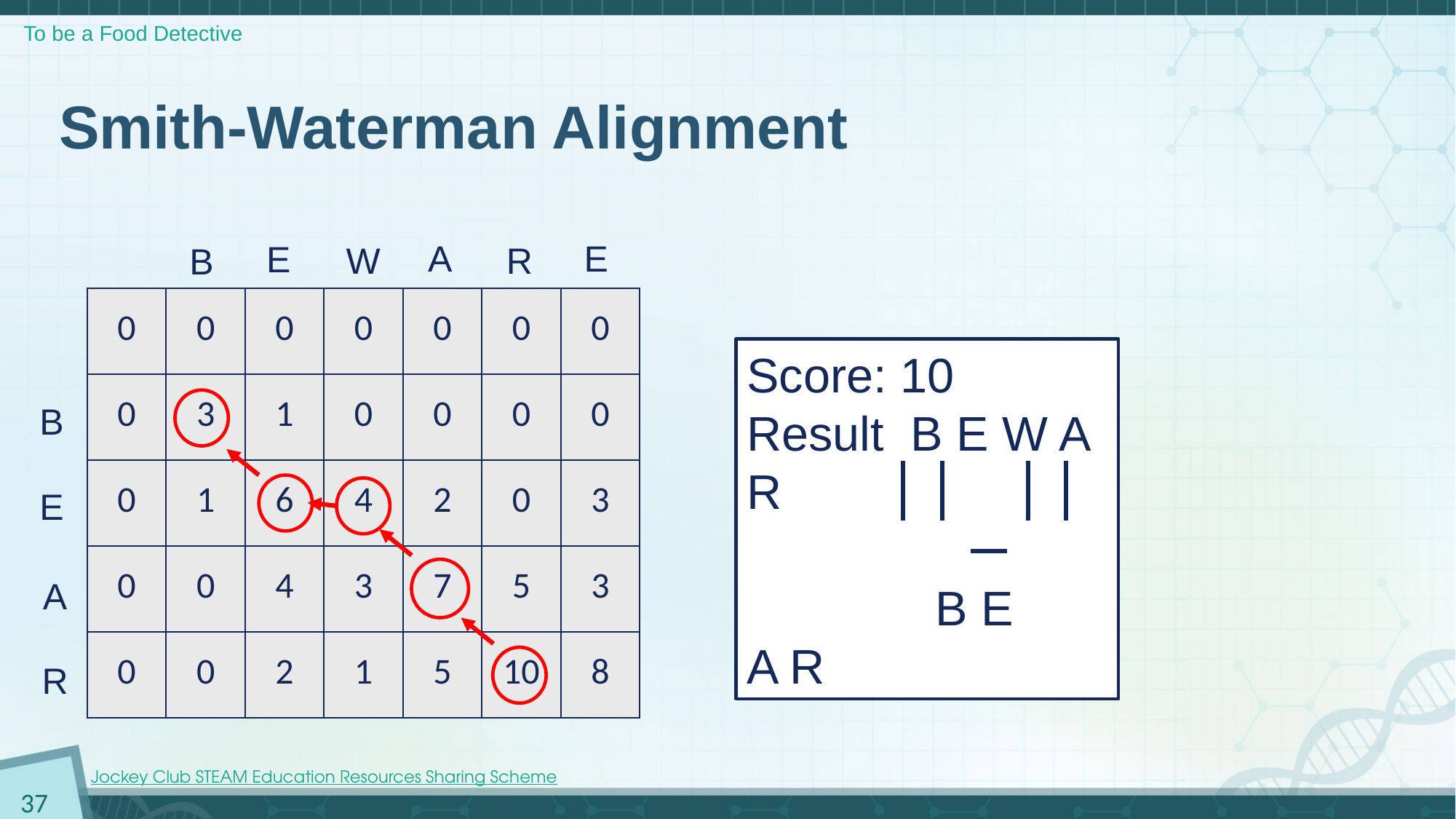

# Smith-Waterman Alignment
A
E
E
W
R
B
| 0 | 0 | 0 | 0 | 0 | 0 | 0 |
| --- | --- | --- | --- | --- | --- | --- |
| 0 | 3 | 1 | 0 | 0 | 0 | 0 |
| 0 | 1 | 6 | 4 | 2 | 0 | 3 |
| 0 | 0 | 4 | 3 | 7 | 5 | 3 |
| 0 | 0 | 2 | 1 | 5 | 10 | 8 |
Score: 10
Result  B E W A R

              B E      A R

B

E

A

R
37